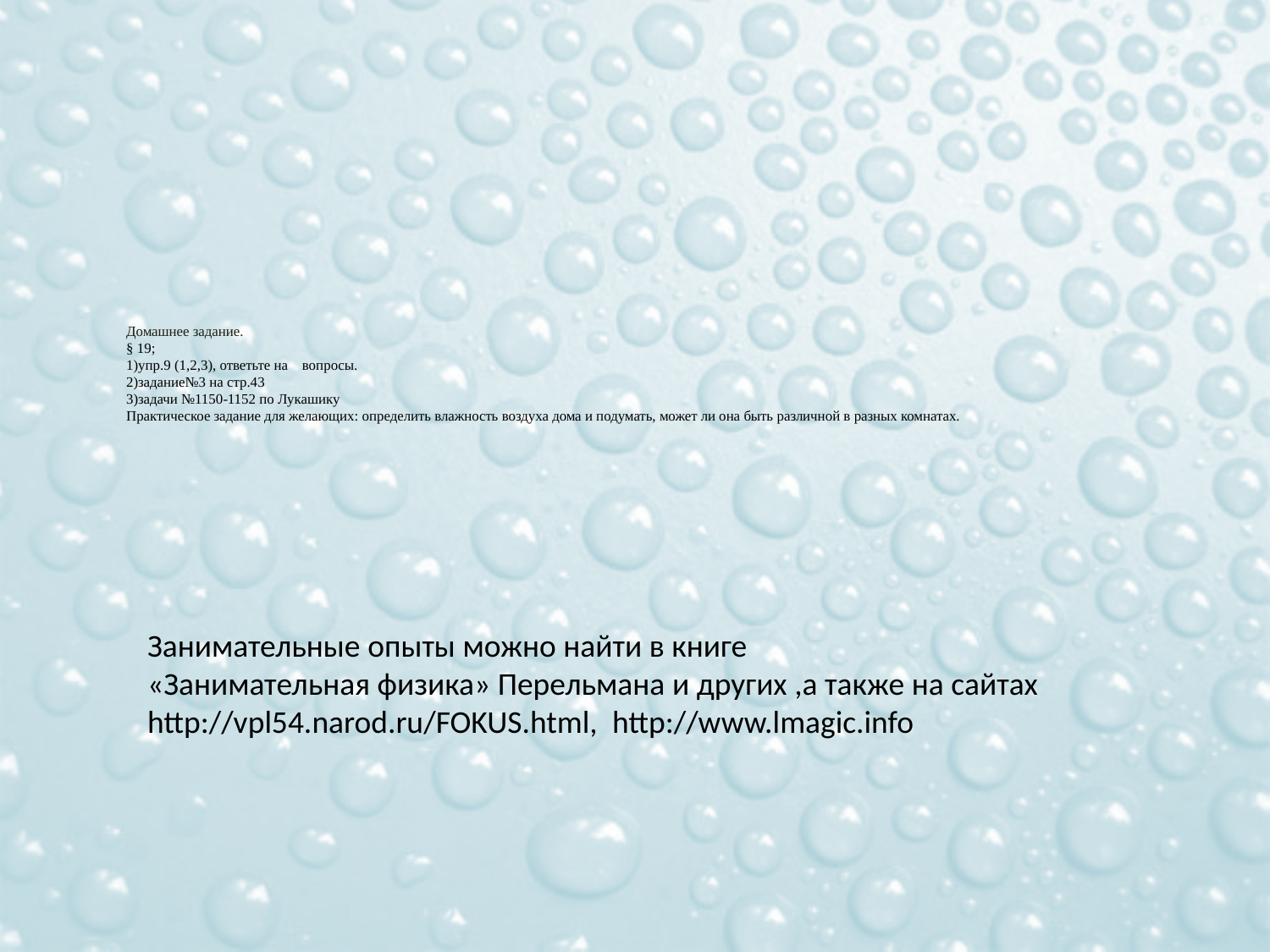

Домашнее задание.
§ 19;
1)упр.9 (1,2,3), ответьте на    вопросы.
2)задание№3 на стр.43
3)задачи №1150-1152 по Лукашику
Практическое задание для желающих: определить влажность воздуха дома и подумать, может ли она быть различной в разных комнатах.
Занимательные опыты можно найти в книге
«Занимательная физика» Перельмана и других ,а также на сайтах  http://vpl54.narod.ru/FOKUS.html,  http://www.lmagic.info